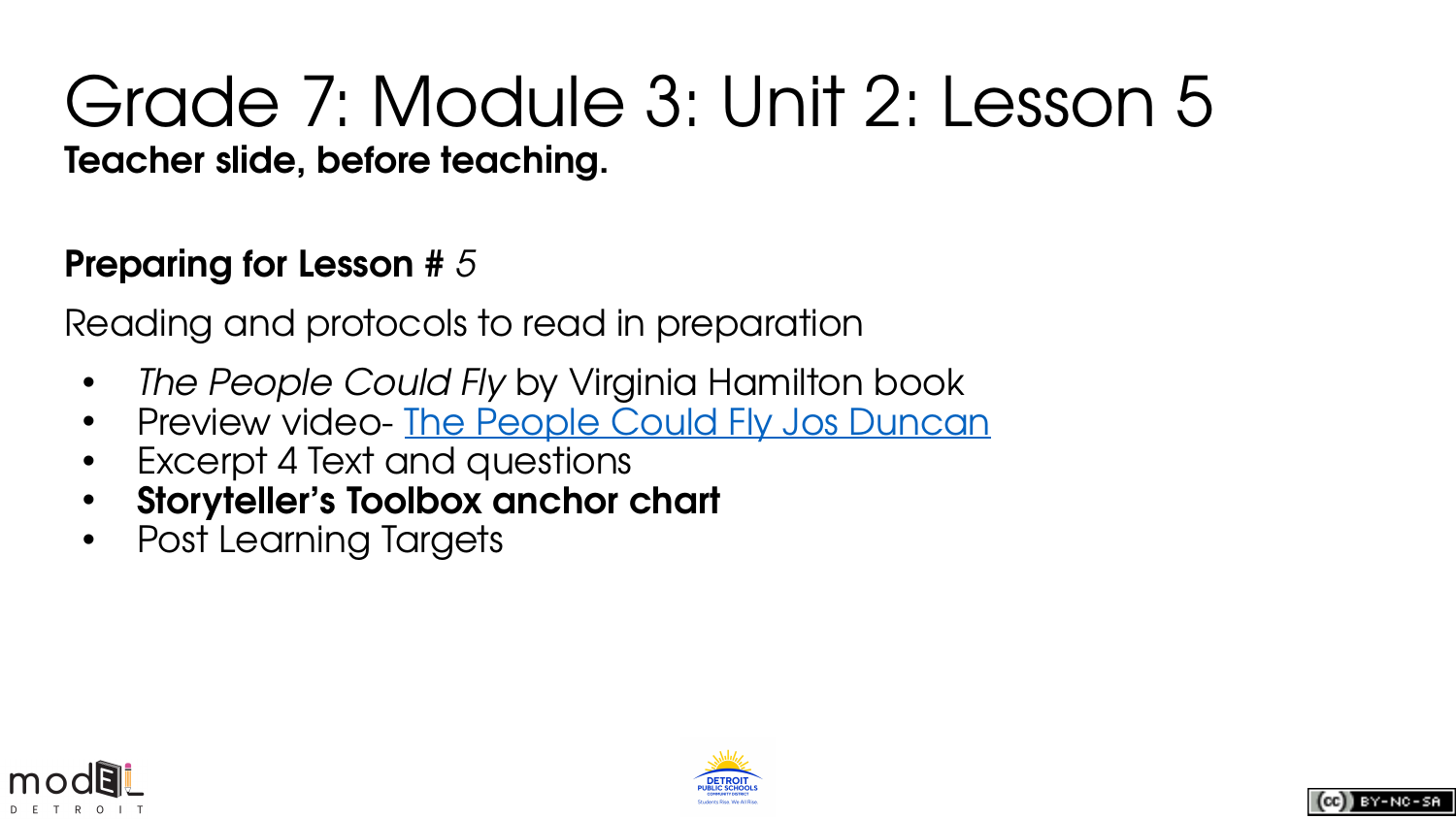

Grade 7: Module 3: Unit 2: Lesson 5
Teacher slide, before teaching.

Preparing for Lesson # 5
Reading and protocols to read in preparation
The People Could Fly by Virginia Hamilton book
Preview video- The People Could Fly Jos Duncan
Excerpt 4 Text and questions
Storyteller’s Toolbox anchor chart
Post Learning Targets